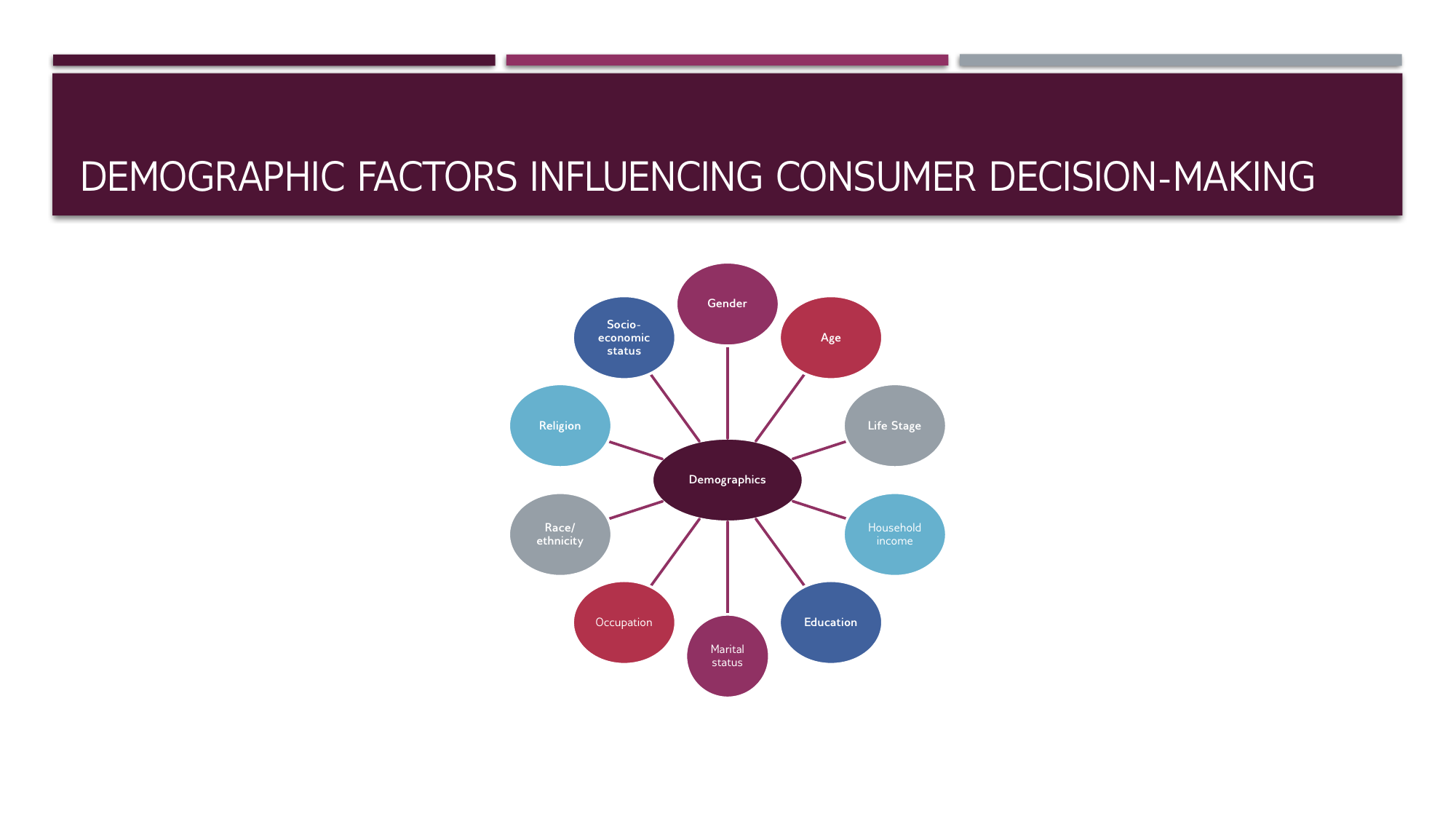

# Demographic factors influencing consumer decision-making

Demographics

Gender

Age

Life Stage

Household income

Education

Marital status

Occupation

Race/
ethnicity

Religion

Socio-economic status